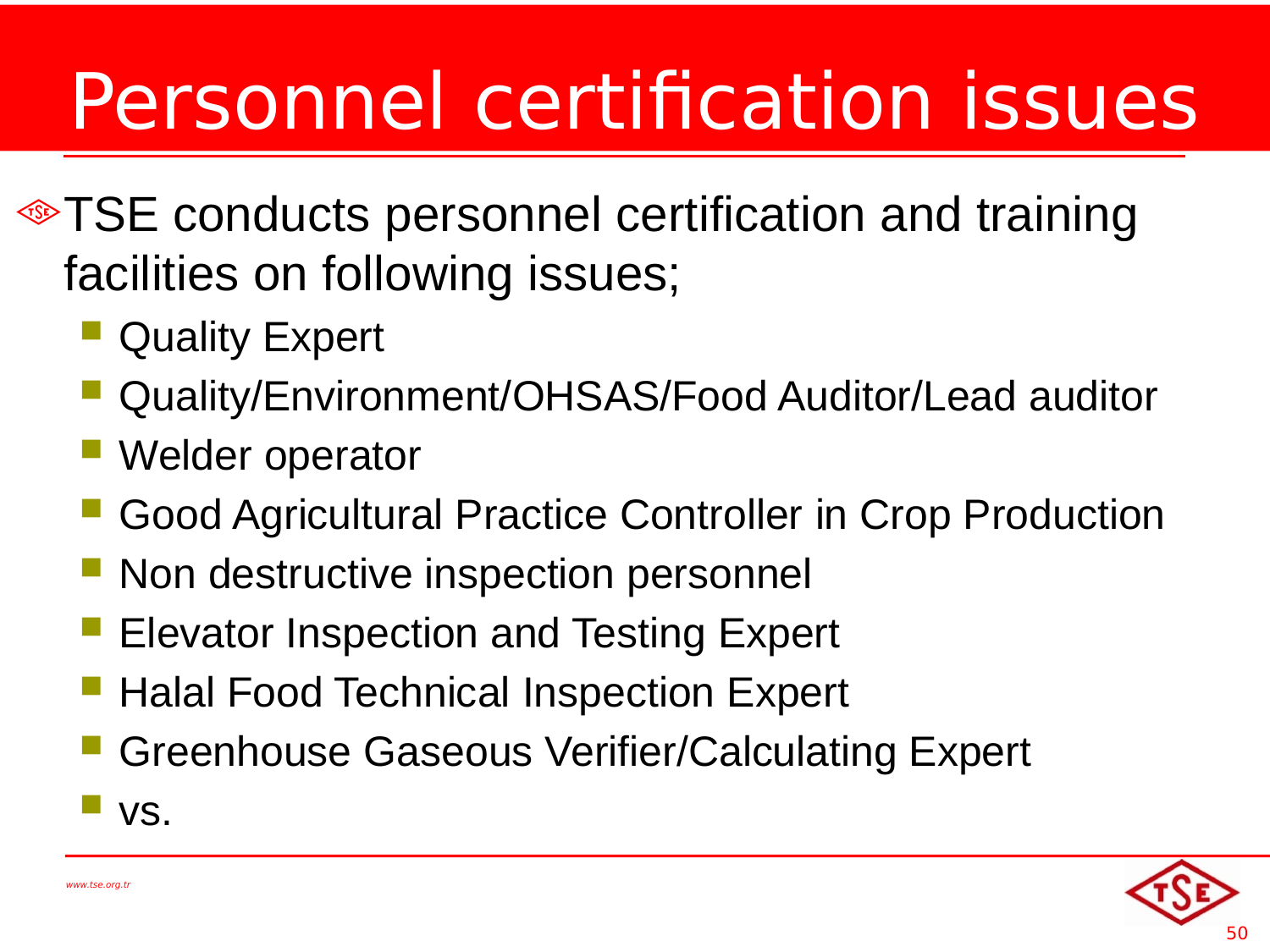

# Personnel certification issues
TSE conducts personnel certification and training facilities on following issues;
Quality Expert
Quality/Environment/OHSAS/Food Auditor/Lead auditor
Welder operator
Good Agricultural Practice Controller in Crop Production
Non destructive inspection personnel
Elevator Inspection and Testing Expert
Halal Food Technical Inspection Expert
Greenhouse Gaseous Verifier/Calculating Expert
vs.

www.tse.org.tr
50